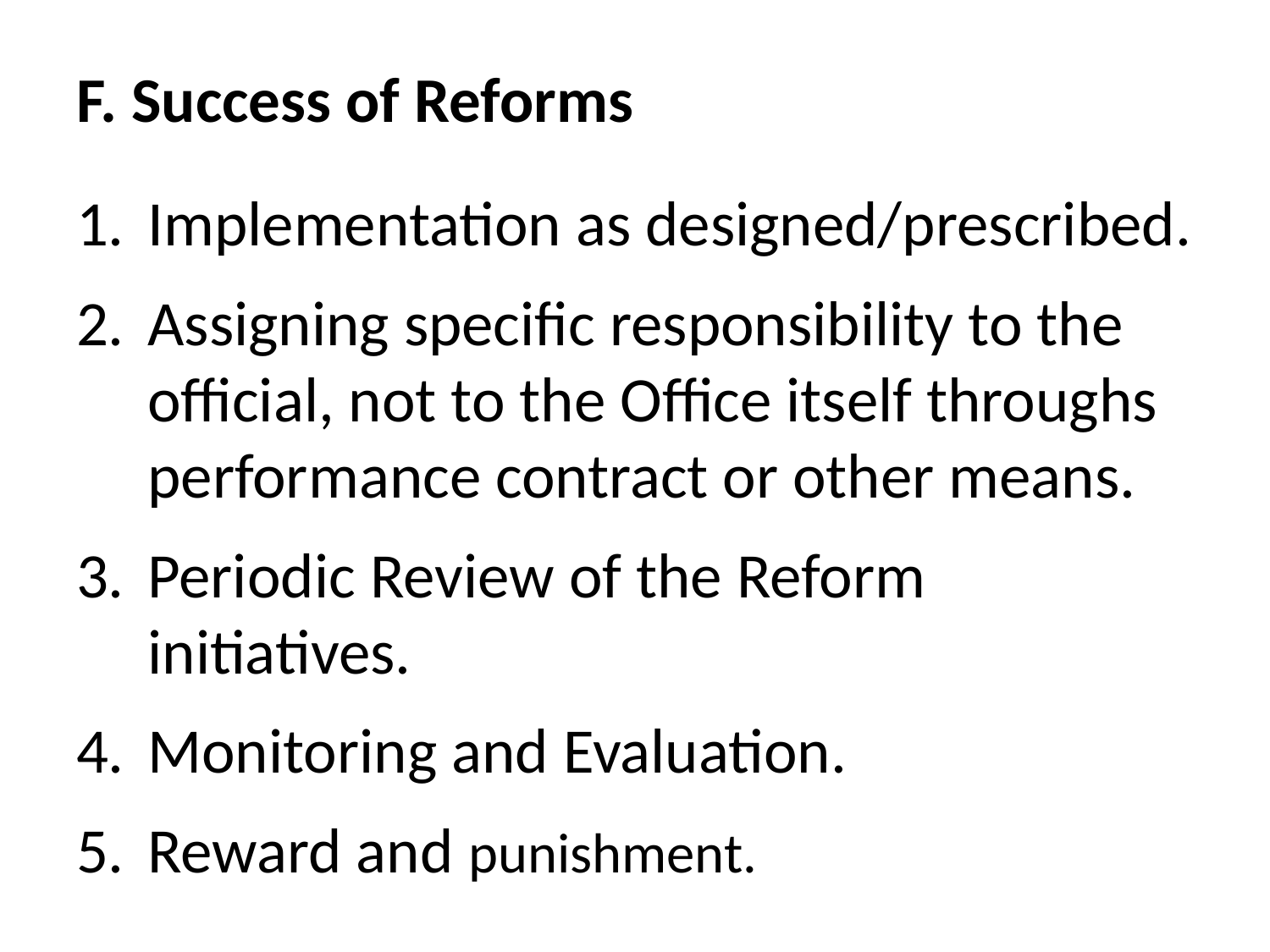

F. Success of Reforms

Implementation as designed/prescribed.
Assigning specific responsibility to the official, not to the Office itself throughs performance contract or other means.
Periodic Review of the Reform initiatives.
Monitoring and Evaluation.
Reward and punishment.